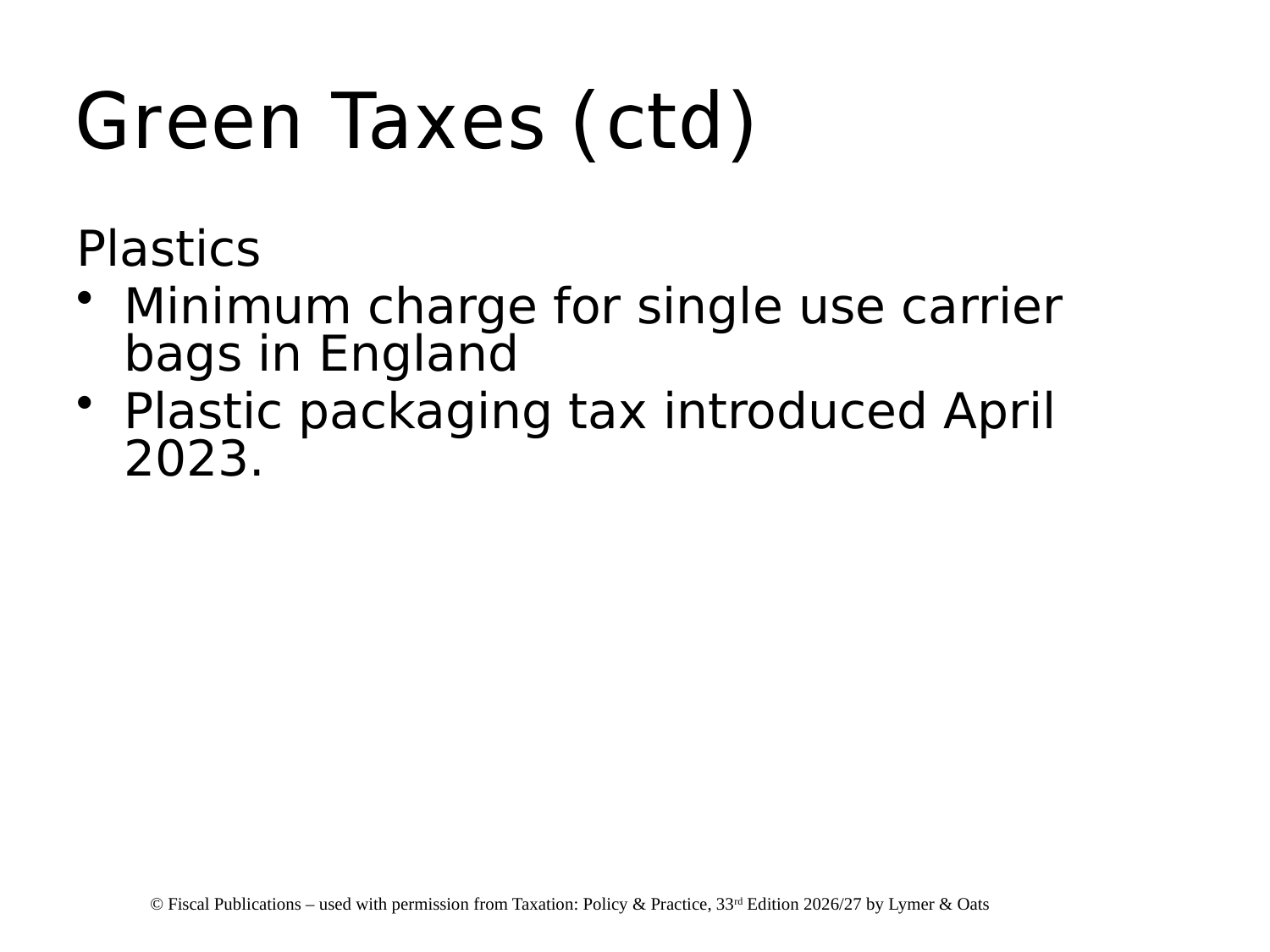

# Green Taxes (ctd)
Plastics
Minimum charge for single use carrier bags in England
Plastic packaging tax introduced April 2023.